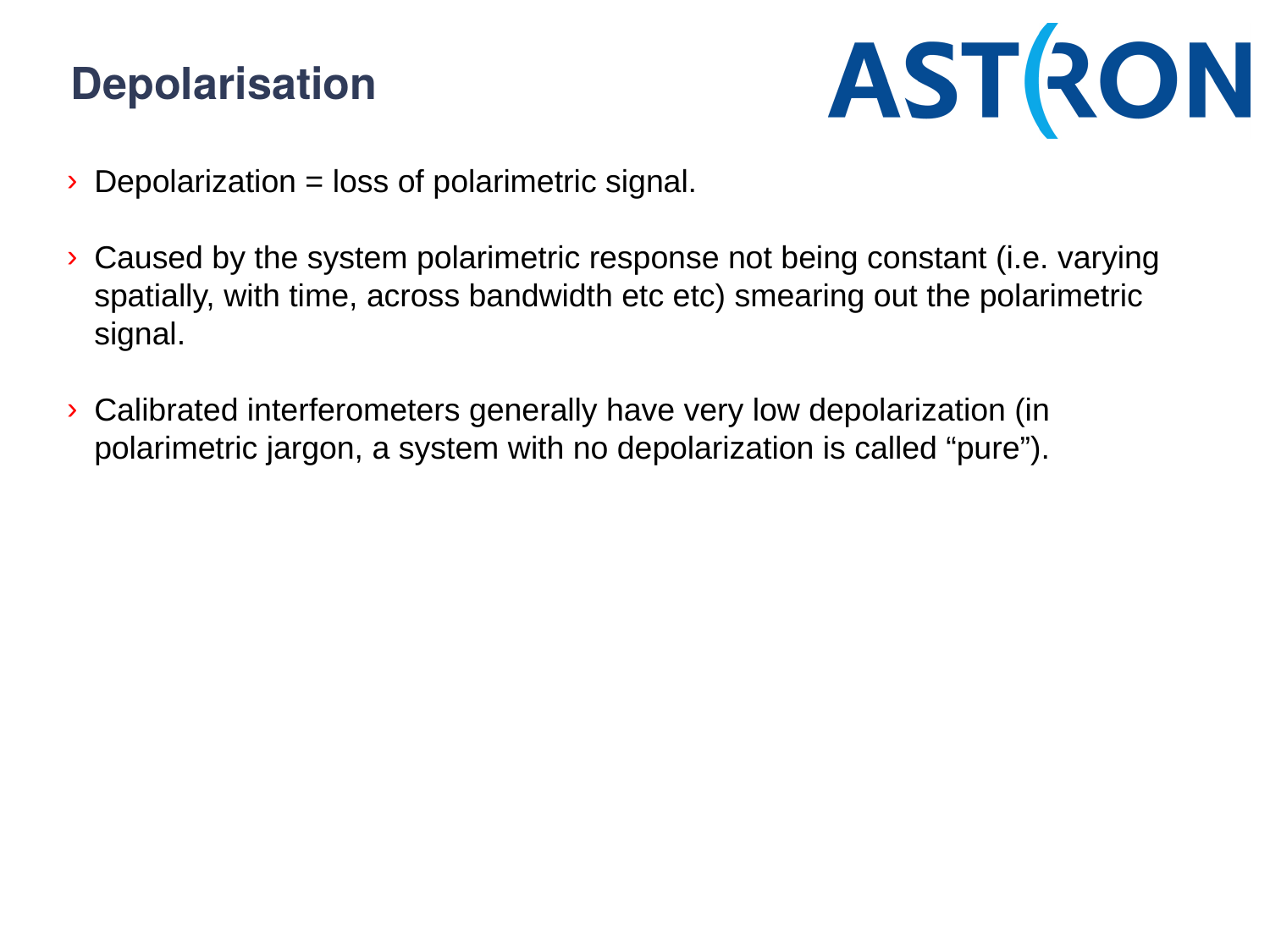

# Depolarisation
Depolarization = loss of polarimetric signal.

Caused by the system polarimetric response not being constant (i.e. varying spatially, with time, across bandwidth etc etc) smearing out the polarimetric signal.

Calibrated interferometers generally have very low depolarization (in polarimetric jargon, a system with no depolarization is called “pure”).